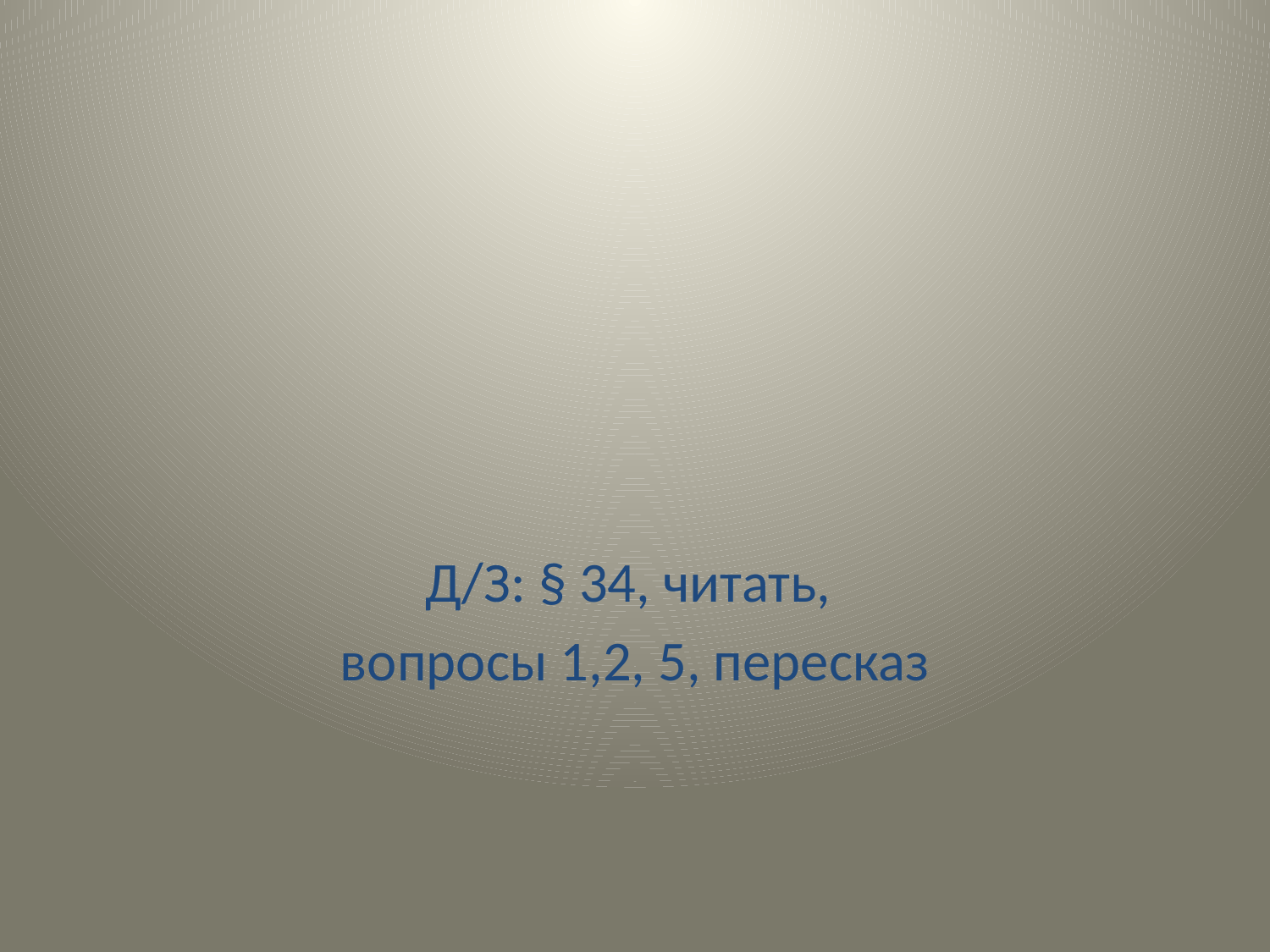

#
Д/З: § 34, читать,
вопросы 1,2, 5, пересказ